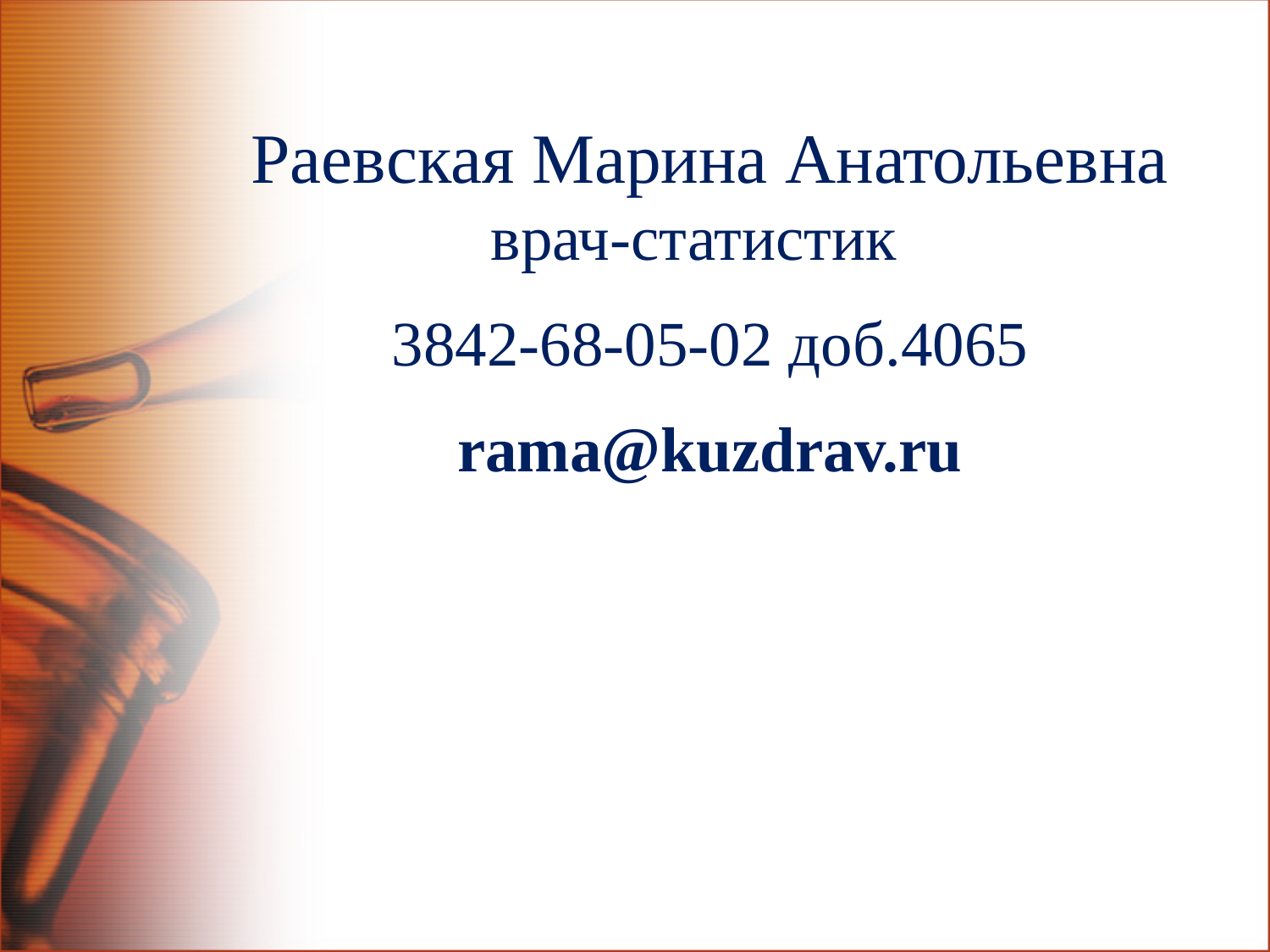

Раевcкая Марина Анатольевна
врач-статистик
3842-68-05-02 доб.4065
rama@kuzdrav.ru